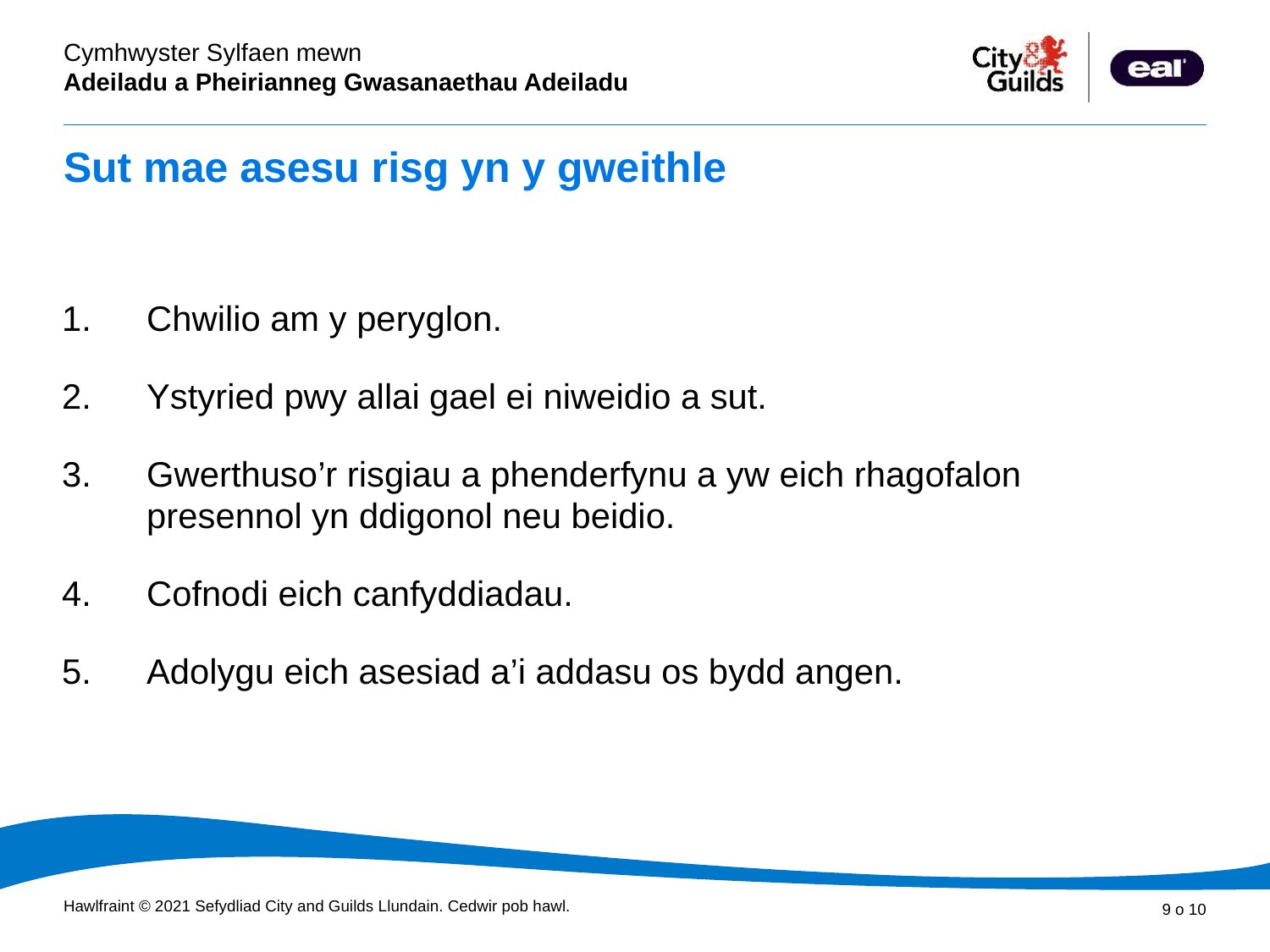

# Sut mae asesu risg yn y gweithle
Chwilio am y peryglon.
Ystyried pwy allai gael ei niweidio a sut.
Gwerthuso’r risgiau a phenderfynu a yw eich rhagofalon presennol yn ddigonol neu beidio.
Cofnodi eich canfyddiadau.
Adolygu eich asesiad a’i addasu os bydd angen.